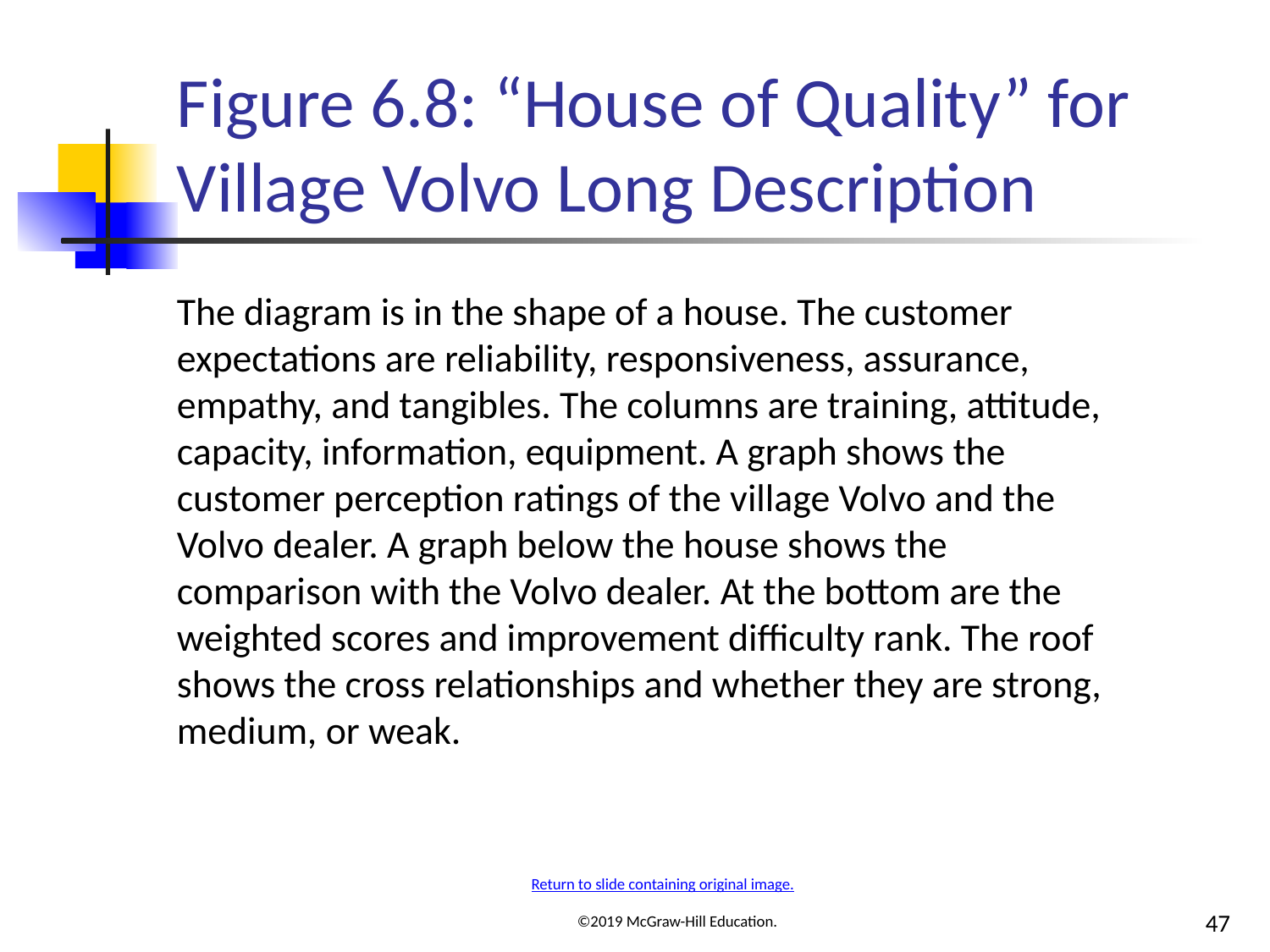

# Figure 6.8: “House of Quality” for Village Volvo Long Description
The diagram is in the shape of a house. The customer expectations are reliability, responsiveness, assurance, empathy, and tangibles. The columns are training, attitude, capacity, information, equipment. A graph shows the customer perception ratings of the village Volvo and the Volvo dealer. A graph below the house shows the comparison with the Volvo dealer. At the bottom are the weighted scores and improvement difficulty rank. The roof shows the cross relationships and whether they are strong, medium, or weak.
Return to slide containing original image.